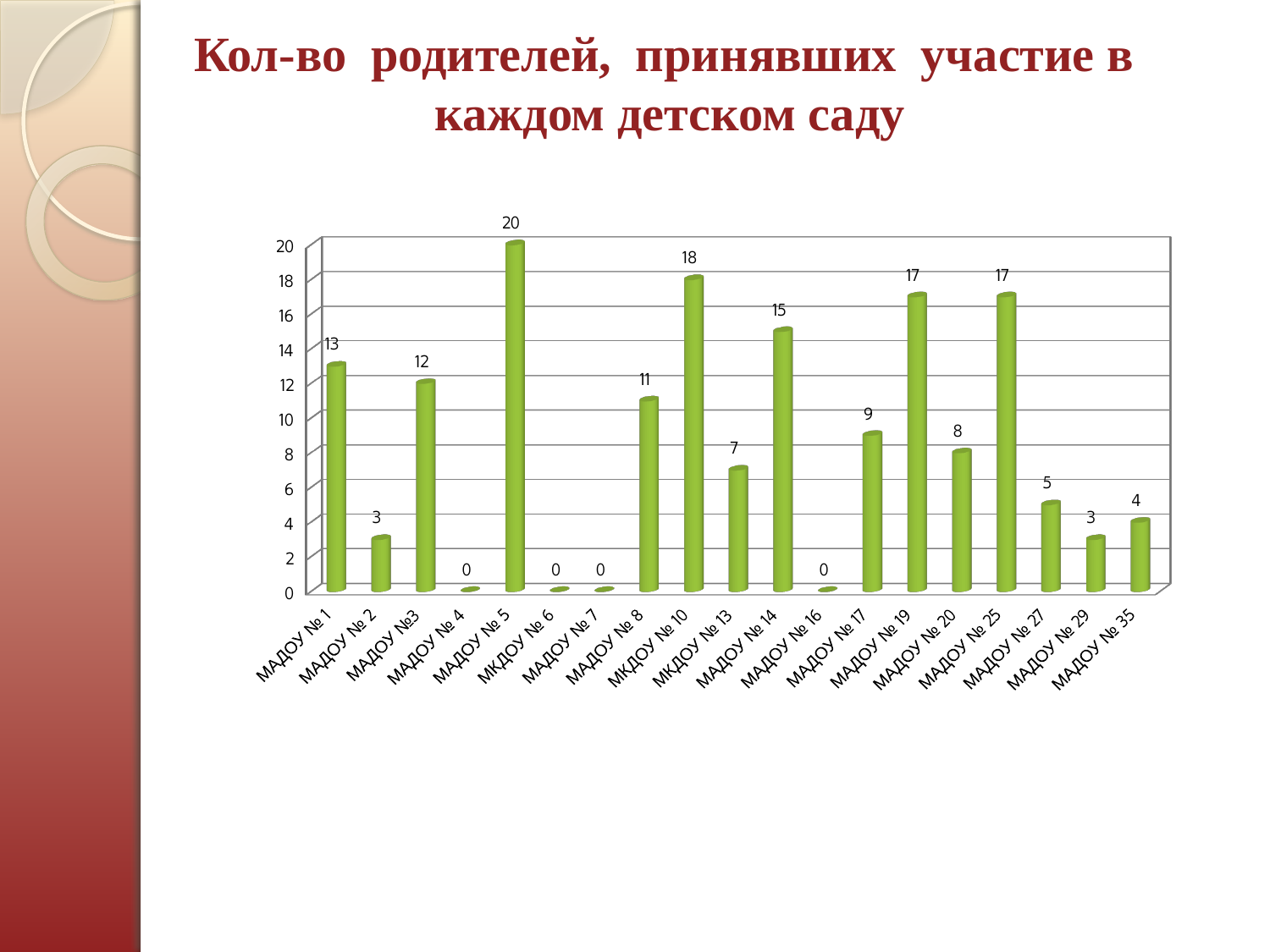

Кол-во  родителей,  принявших  участие в  каждом детском саду

[unsupported chart]

[unsupported chart]